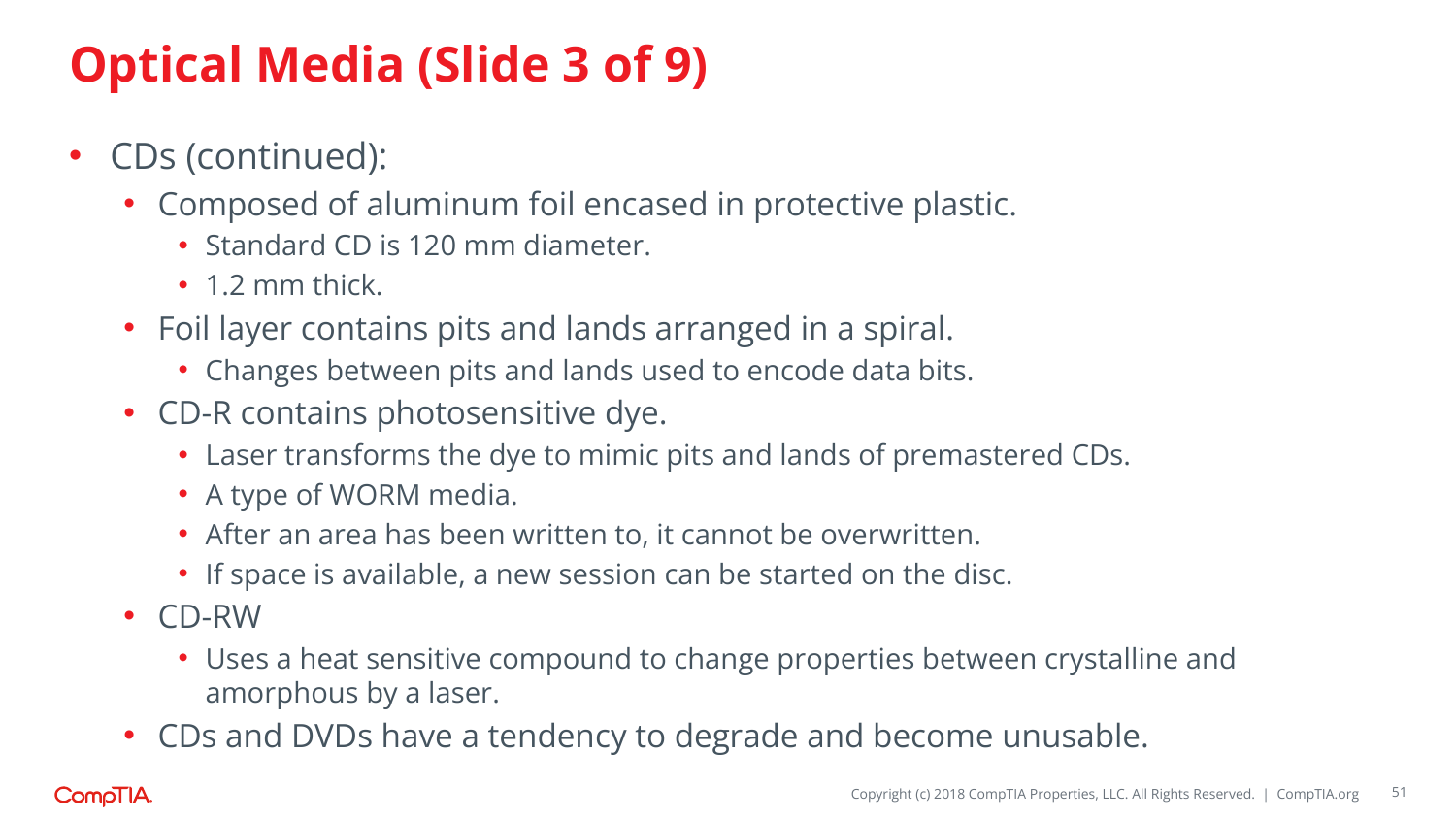

# Optical Media (Slide 3 of 9)
CDs (continued):
Composed of aluminum foil encased in protective plastic.
Standard CD is 120 mm diameter.
1.2 mm thick.
Foil layer contains pits and lands arranged in a spiral.
Changes between pits and lands used to encode data bits.
CD-R contains photosensitive dye.
Laser transforms the dye to mimic pits and lands of premastered CDs.
A type of WORM media.
After an area has been written to, it cannot be overwritten.
If space is available, a new session can be started on the disc.
CD-RW
Uses a heat sensitive compound to change properties between crystalline and amorphous by a laser.
CDs and DVDs have a tendency to degrade and become unusable.

51